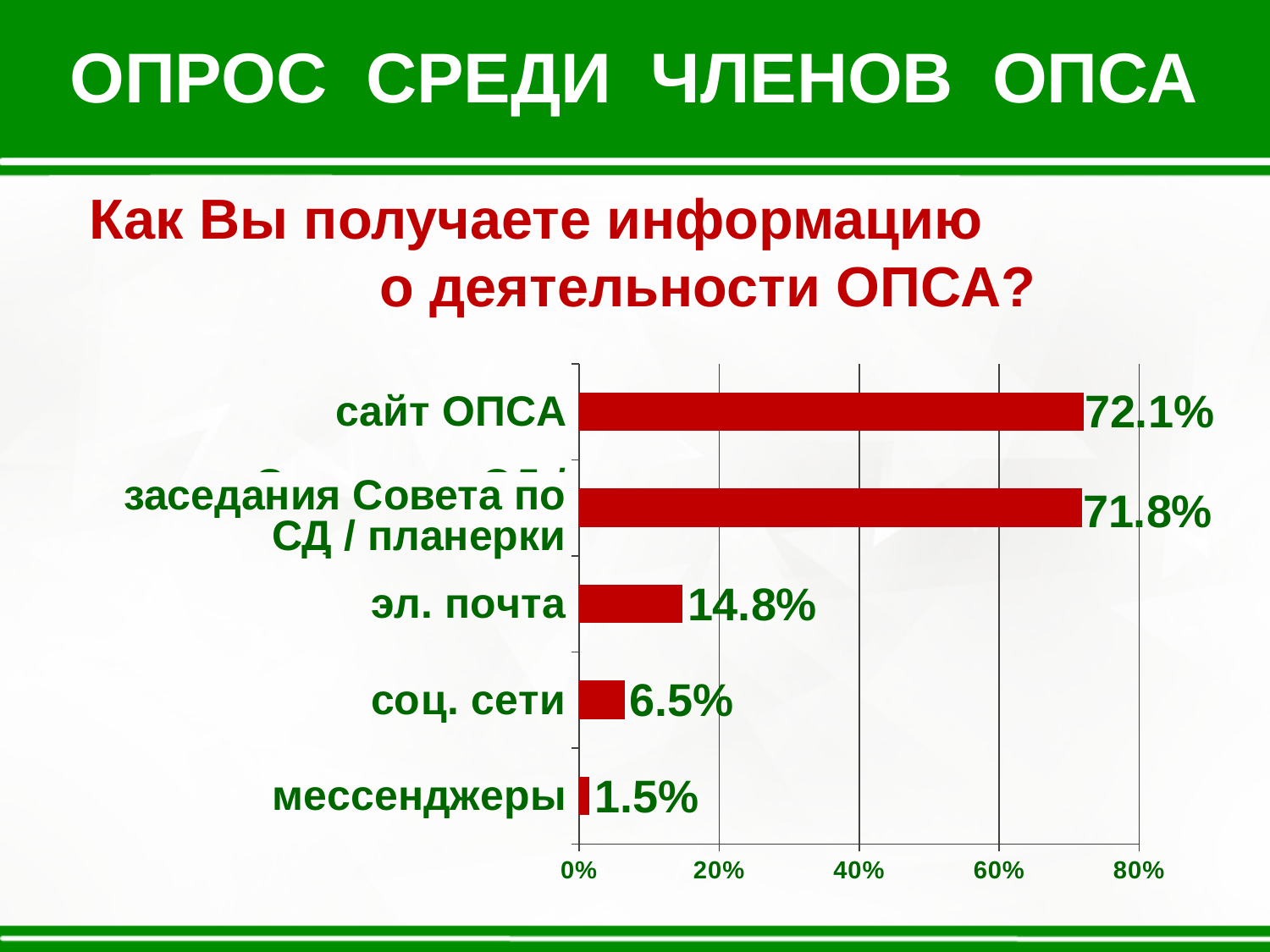

ОПРОС  СРЕДИ  ЧЛЕНОВ  ОПСА
Как Вы получаете информацию                       о деятельности ОПСА?

### Chart

| Category |  |
|---|---|
| мессенджеры | 0.014999999999999998 |
| соц. сети | 0.065 |
| эл. почта | 0.14800000000000008 |
| заседания Совета по СД / планерки | 0.7180000000000003 |
| сайт ОПСА | 0.7210000000000003 |
заседания Совета по СД / планерки